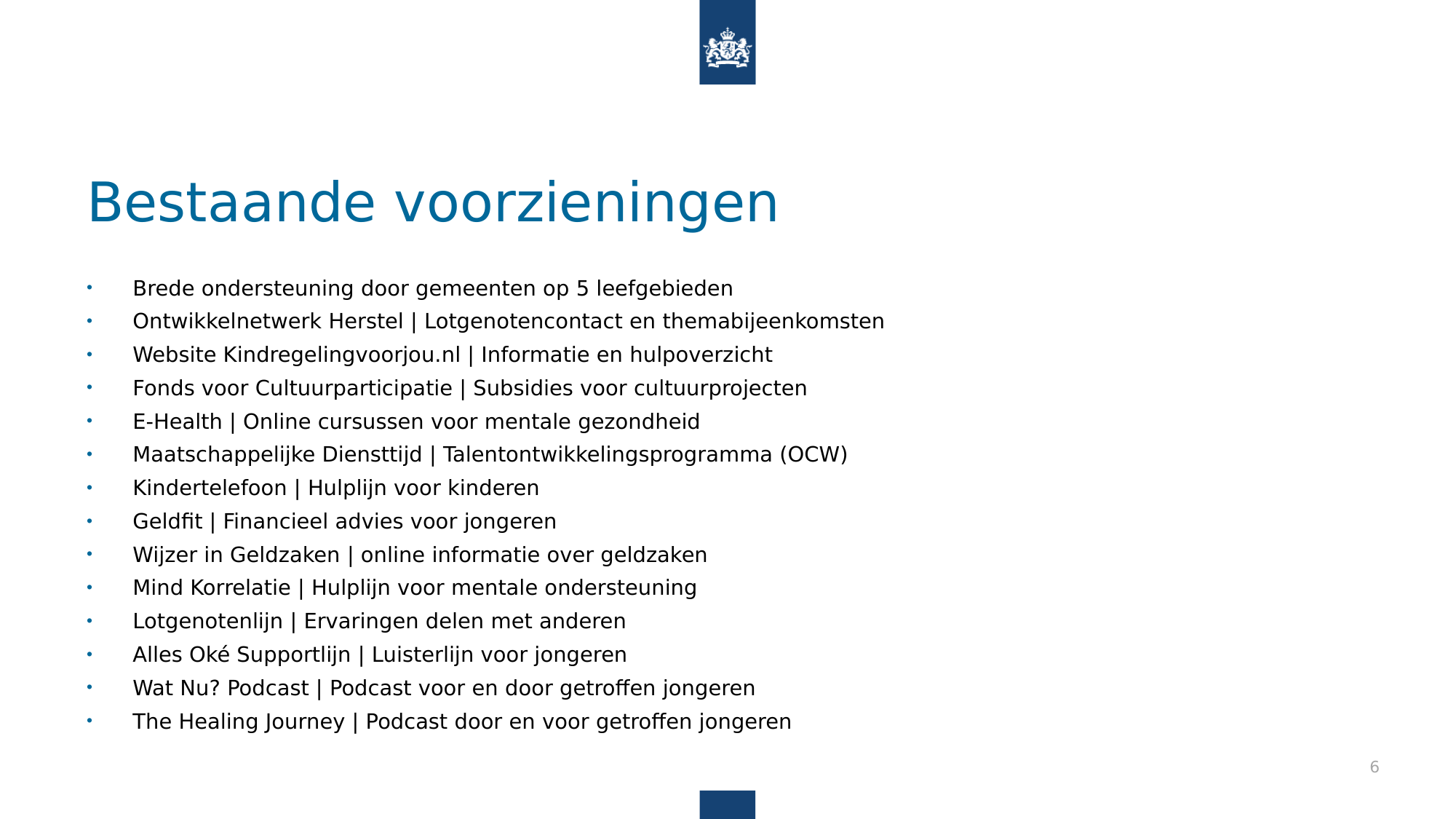

# Bestaande voorzieningen
Brede ondersteuning door gemeenten op 5 leefgebieden
Ontwikkelnetwerk Herstel | Lotgenotencontact en themabijeenkomsten
Website Kindregelingvoorjou.nl | Informatie en hulpoverzicht
Fonds voor Cultuurparticipatie | Subsidies voor cultuurprojecten
E-Health | Online cursussen voor mentale gezondheid
Maatschappelijke Diensttijd | Talentontwikkelingsprogramma (OCW)
Kindertelefoon | Hulplijn voor kinderen
Geldfit | Financieel advies voor jongeren
Wijzer in Geldzaken | online informatie over geldzaken
Mind Korrelatie | Hulplijn voor mentale ondersteuning
Lotgenotenlijn | Ervaringen delen met anderen
Alles Oké Supportlijn | Luisterlijn voor jongeren
Wat Nu? Podcast | Podcast voor en door getroffen jongeren
The Healing Journey | Podcast door en voor getroffen jongeren

6